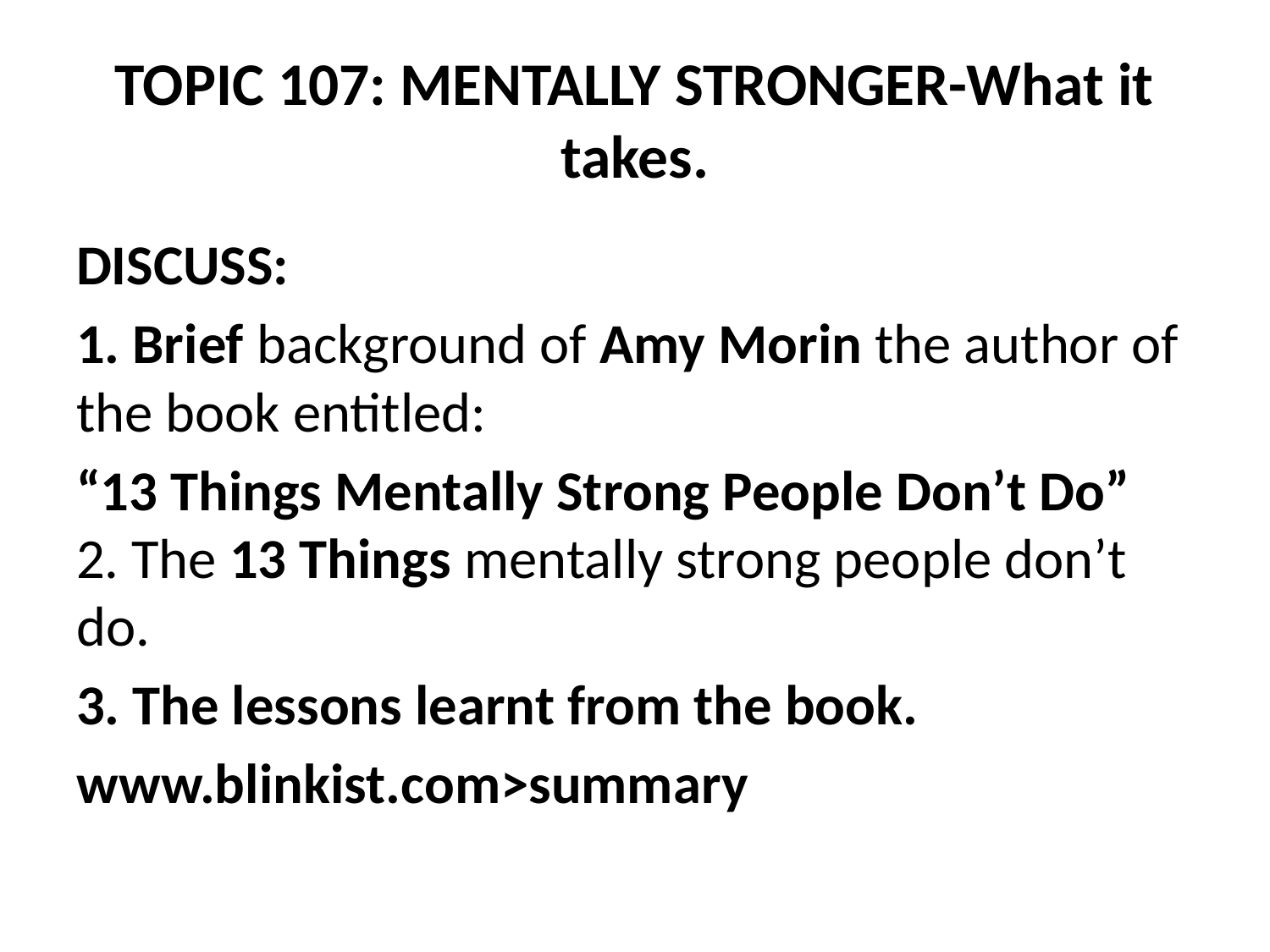

# TOPIC 107: MENTALLY STRONGER-What it takes.
DISCUSS:
1. Brief background of Amy Morin the author of the book entitled:
“13 Things Mentally Strong People Don’t Do”  2. The 13 Things mentally strong people don’t do.
3. The lessons learnt from the book.
www.blinkist.com>summary